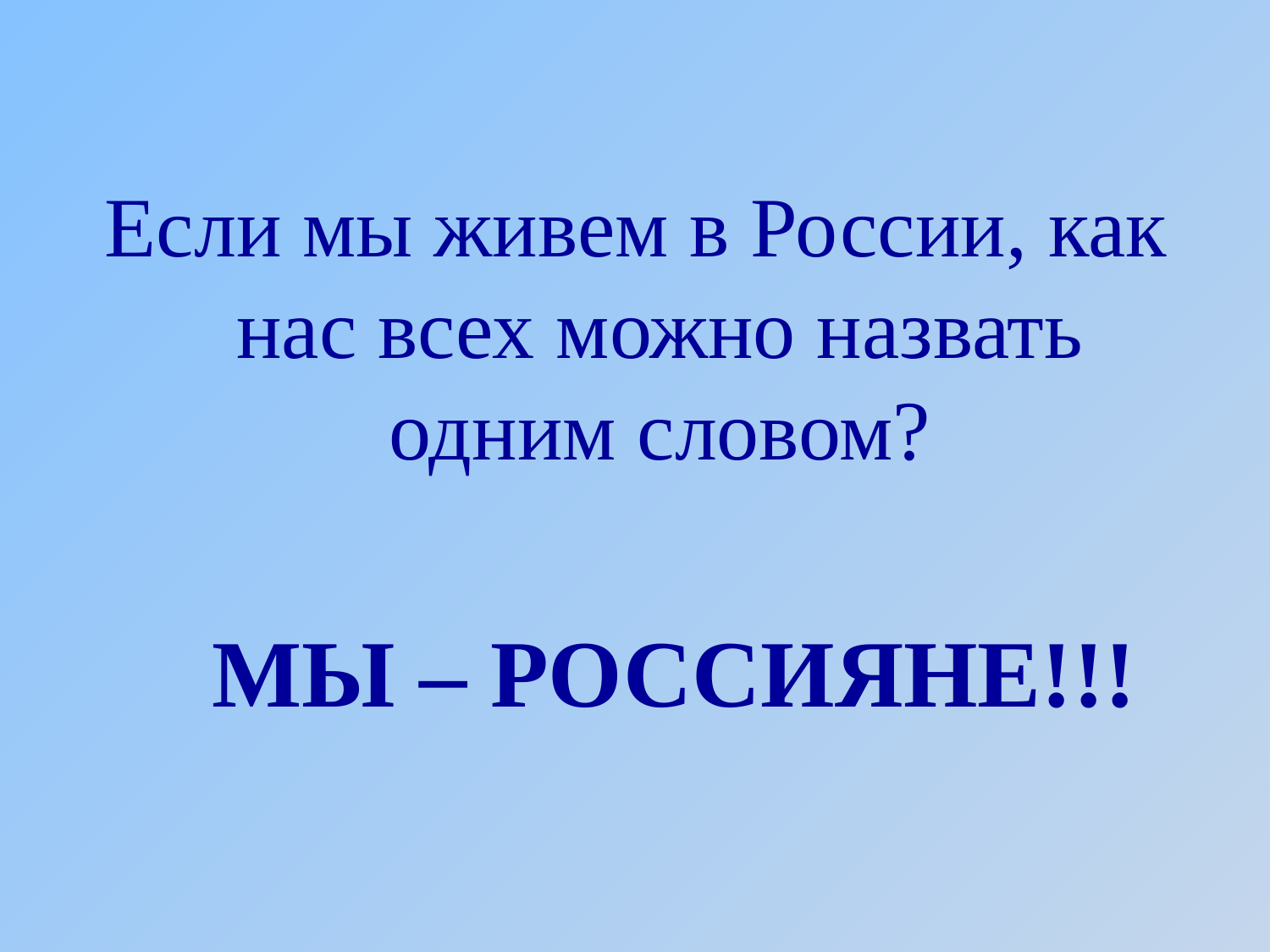

Если мы живем в России, как нас всех можно назвать одним словом?
МЫ – РОССИЯНЕ!!!